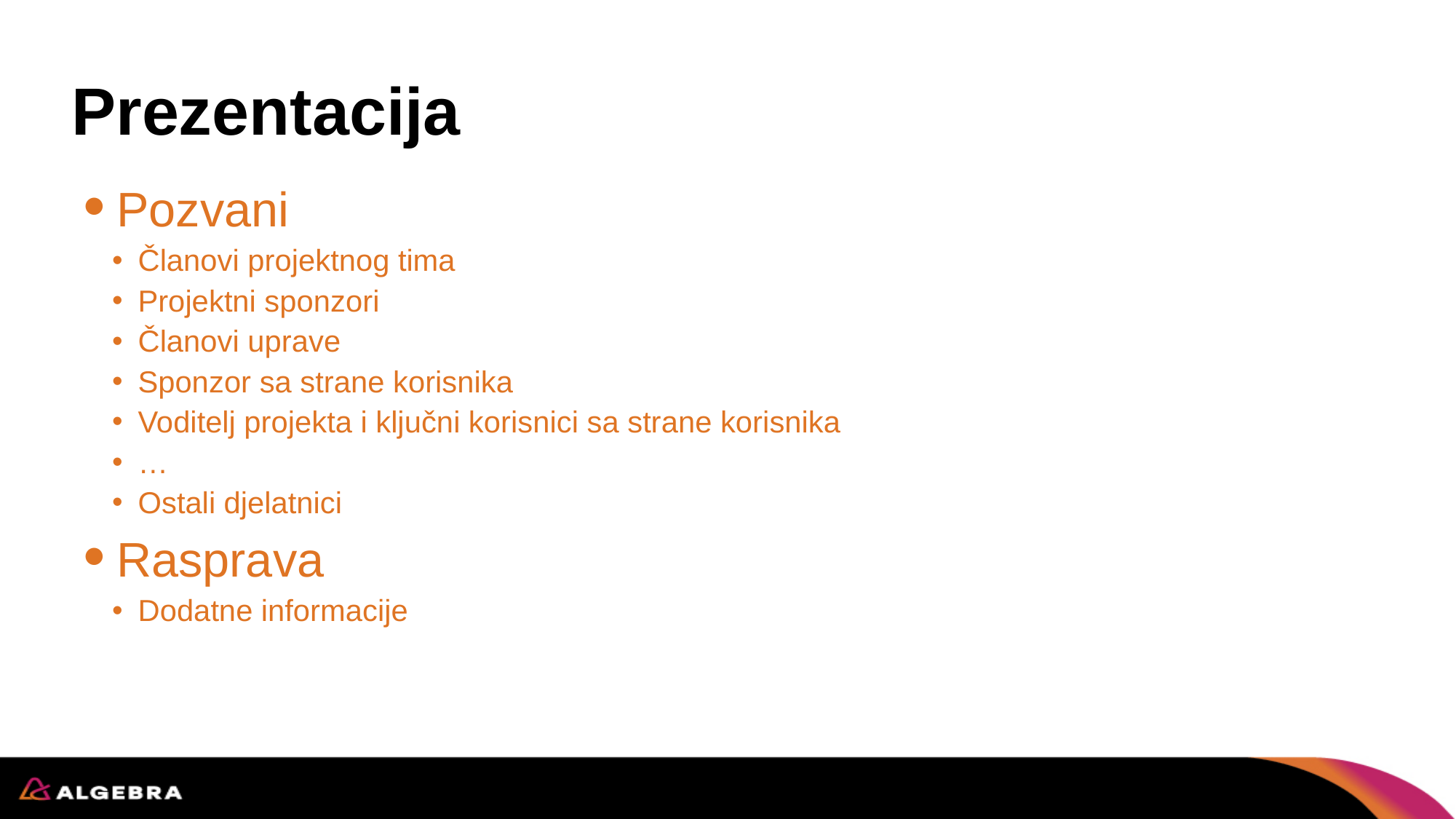

# Prezentacija
Pozvani
Članovi projektnog tima
Projektni sponzori
Članovi uprave
Sponzor sa strane korisnika
Voditelj projekta i ključni korisnici sa strane korisnika
…
Ostali djelatnici
Rasprava
Dodatne informacije